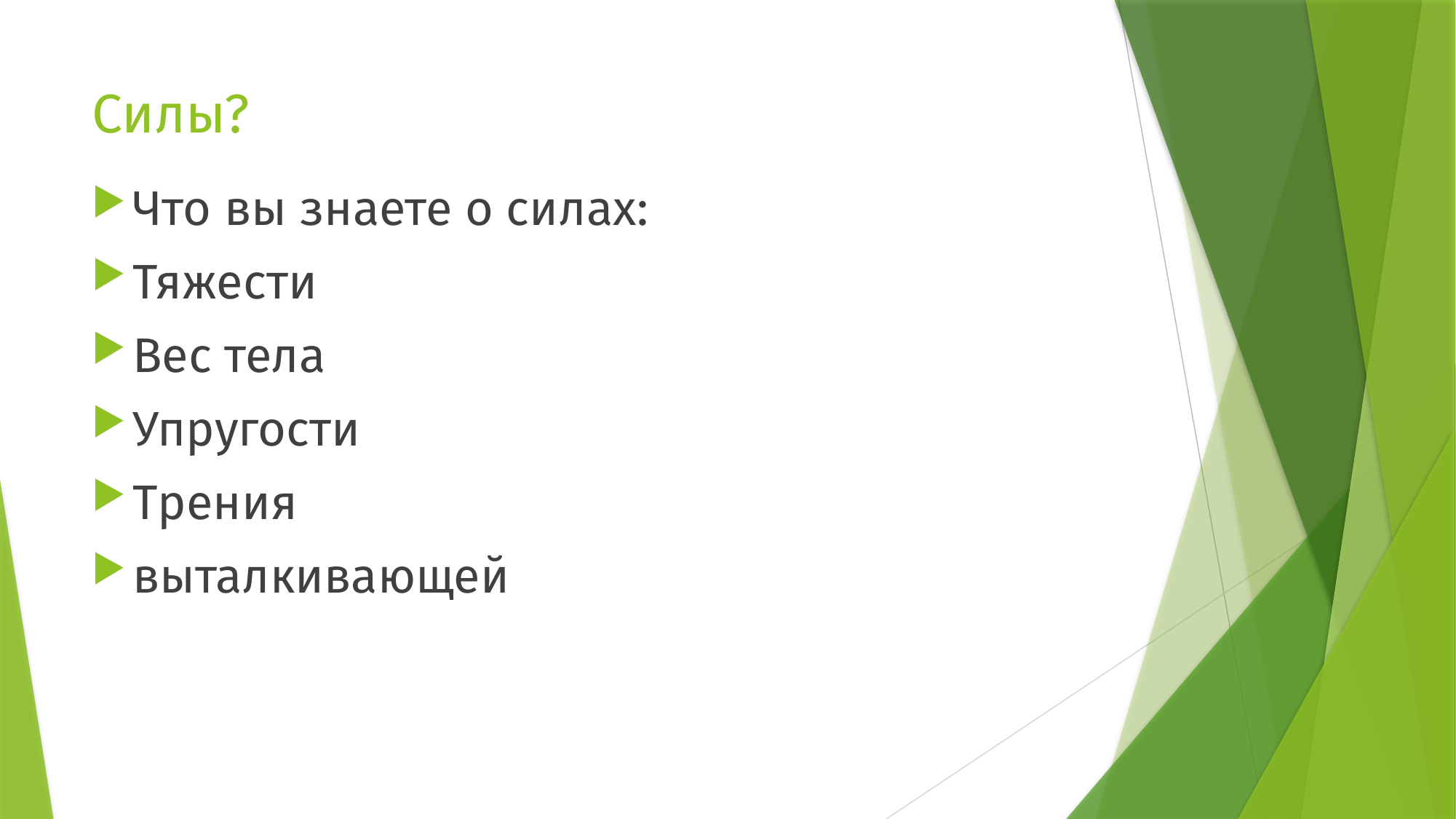

# Силы?
Что вы знаете о силах:
Тяжести
Вес тела
Упругости
Трения
выталкивающей